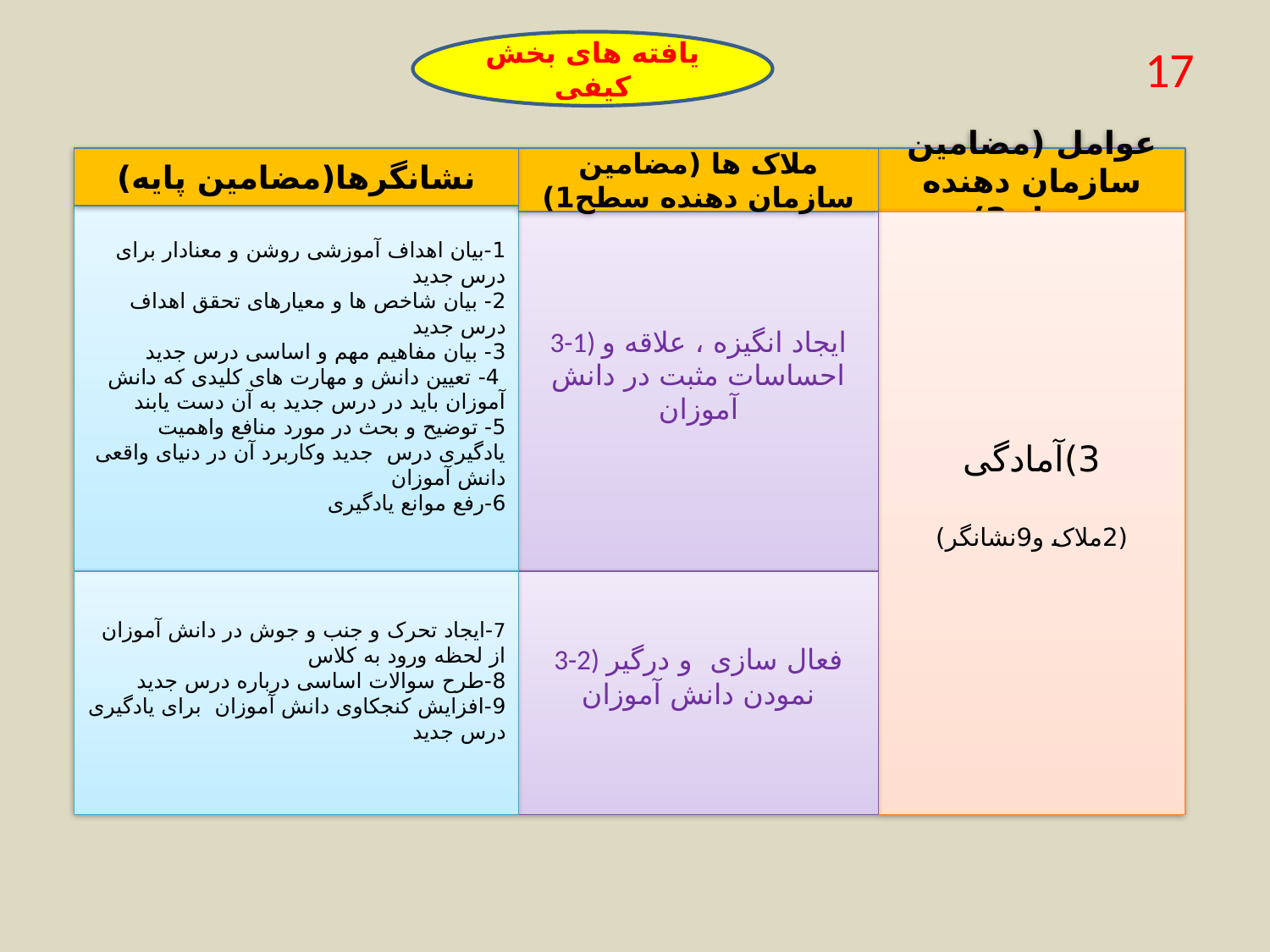

یافته های بخش کیفی
17
نشانگرها(مضامین پایه)
ملاک ها (مضامین سازمان دهنده سطح1)
عوامل (مضامین سازمان دهنده سطح2)
1-بیان اهداف آموزشی روشن و معنادار برای درس جدید
2- بیان شاخص ها و معیارهای تحقق اهداف درس جدید
3- بیان مفاهیم مهم و اساسی درس جدید
 4- تعیین دانش و مهارت های کلیدی که دانش آموزان باید در درس جدید به آن دست یابند
5- توضیح و بحث در مورد منافع واهمیت یادگیری درس  جدید وکاربرد آن در دنیای واقعی  دانش آموزان
6-رفع موانع یادگیری

3-1) ایجاد انگیزه ، علاقه و احساسات مثبت در دانش آموزان

3)آمادگی

(2ملاک و9نشانگر)

7-ایجاد تحرک و جنب و جوش در دانش آموزان از لحظه ورود به کلاس
8-طرح سوالات اساسی درباره درس جدید
9-افزایش کنجکاوی دانش آموزان  برای یادگیری درس جدید

3-2) فعال سازی  و درگیر نمودن دانش آموزان